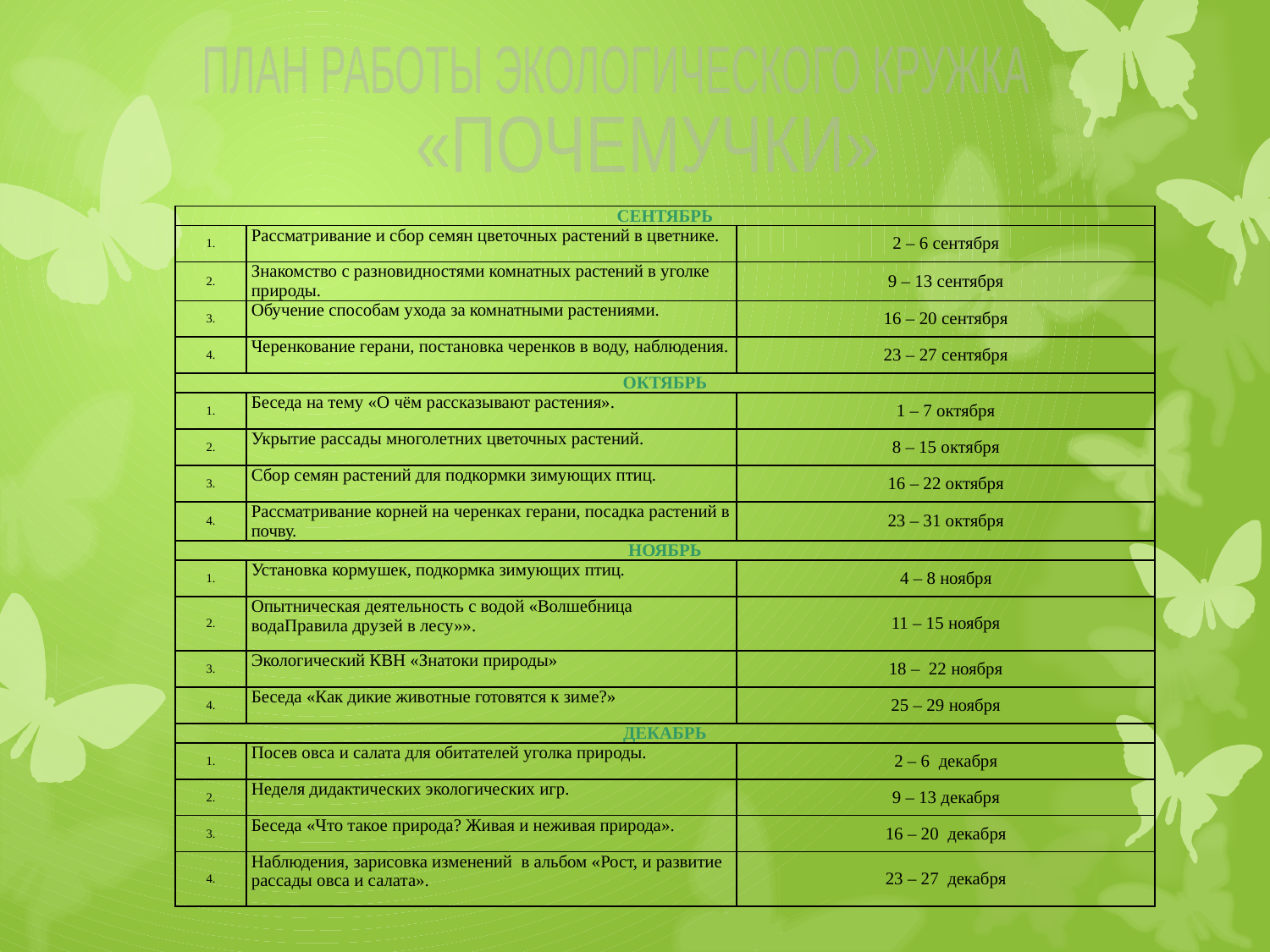

ПЛАН РАБОТЫ ЭКОЛОГИЧЕСКОГО КРУЖКА
«ПОЧЕМУЧКИ»
| СЕНТЯБРЬ |  |  |
| --- | --- | --- |
| 1. | Рассматривание и сбор семян цветочных растений в цветнике. | 2 – 6 сентября |
| 2. | Знакомство с разновидностями комнатных растений в уголке природы. | 9 – 13 сентября |
| 3. | Обучение способам ухода за комнатными растениями. | 16 – 20 сентября |
| 4. | Черенкование герани, постановка черенков в воду, наблюдения. | 23 – 27 сентября |
| ОКТЯБРЬ |  |  |
| 1. | Беседа на тему «О чём рассказывают растения». | 1 – 7 октября |
| 2. | Укрытие рассады многолетних цветочных растений. | 8 – 15 октября |
| 3. | Сбор семян растений для подкормки зимующих птиц. | 16 – 22 октября |
| 4. | Рассматривание корней на черенках герани, посадка растений в почву. | 23 – 31 октября |
| НОЯБРЬ |  |  |
| 1. | Установка кормушек, подкормка зимующих птиц. | 4 – 8 ноября |
| 2. | Опытническая деятельность с водой «Волшебница водаПравила друзей в лесу»». | 11 – 15 ноября |
| 3. | Экологический КВН «Знатоки природы» | 18 – 22 ноября |
| 4. | Беседа «Как дикие животные готовятся к зиме?» | 25 – 29 ноября |
| ДЕКАБРЬ |  |  |
| 1. | Посев овса и салата для обитателей уголка природы. | 2 – 6 декабря |
| 2. | Неделя дидактических экологических игр. | 9 – 13 декабря |
| 3. | Беседа «Что такое природа? Живая и неживая природа». | 16 – 20 декабря |
| 4. | Наблюдения, зарисовка изменений в альбом «Рост, и развитие рассады овса и салата». | 23 – 27 декабря |